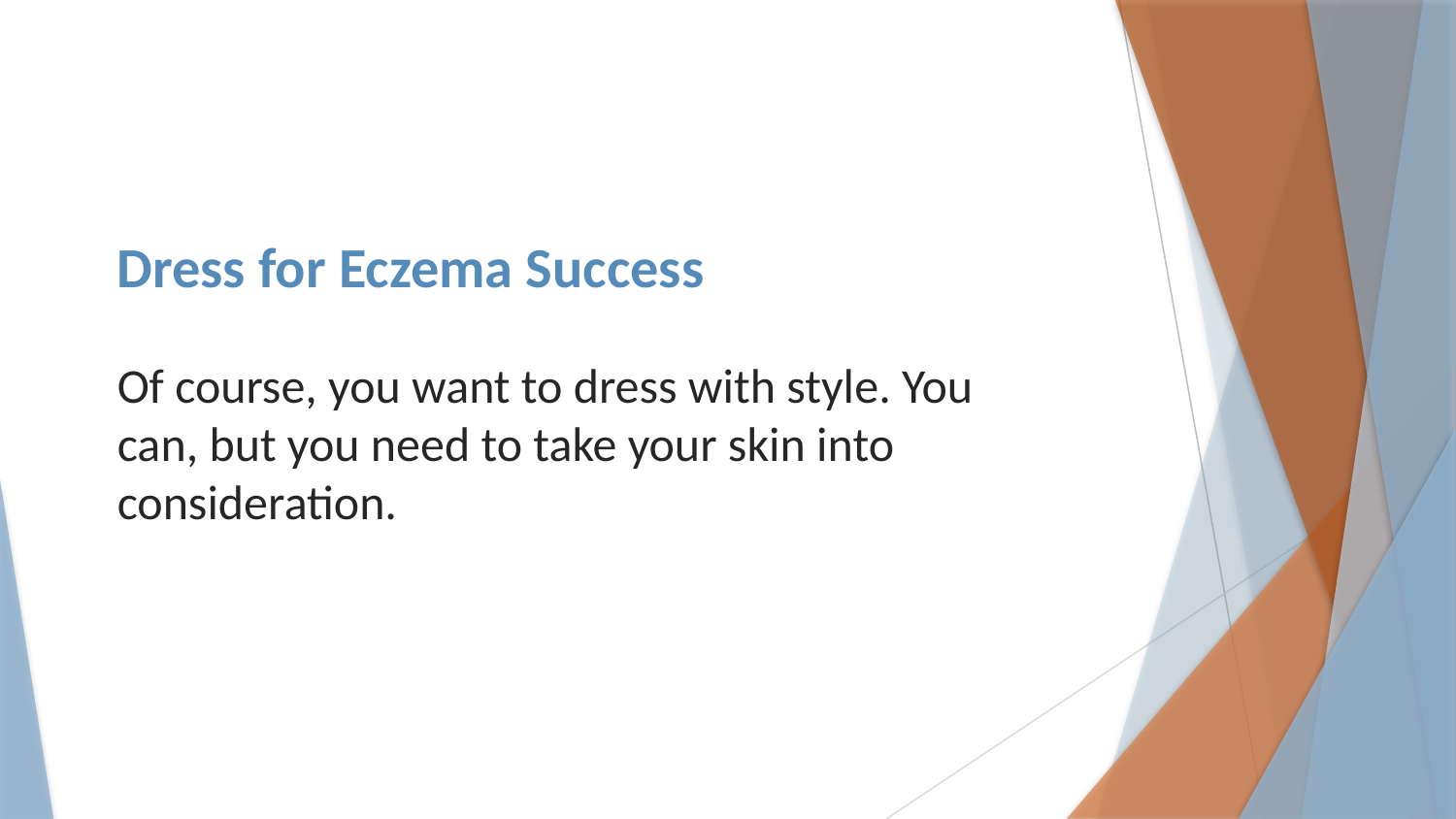

# Dress for Eczema Success
Of course, you want to dress with style. You can, but you need to take your skin into consideration.